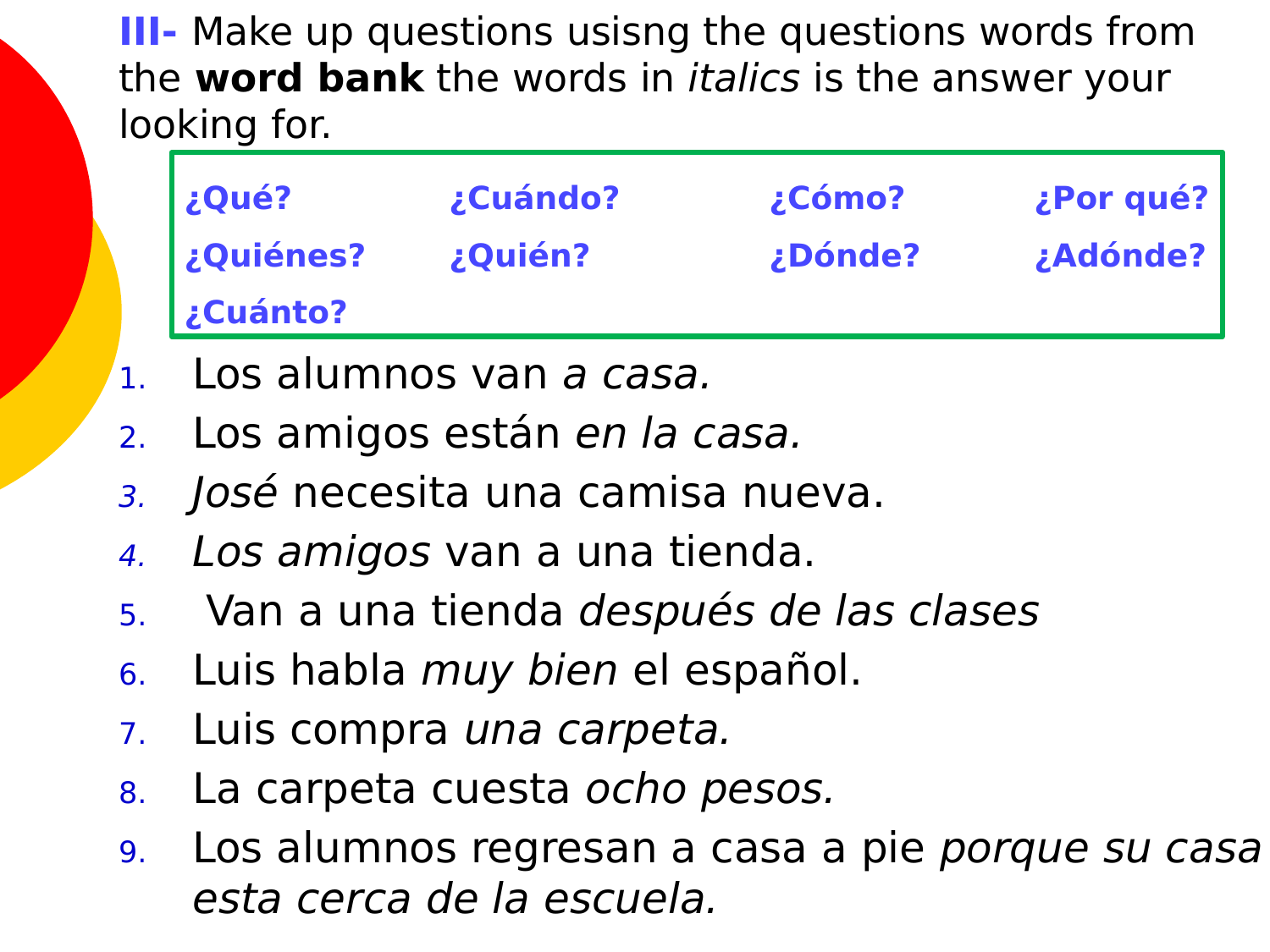

III- Make up questions usisng the questions words from the word bank the words in italics is the answer your looking for.

Los alumnos van a casa.
Los amigos están en la casa.
José necesita una camisa nueva.
Los amigos van a una tienda.
 Van a una tienda después de las clases
Luis habla muy bien el español.
Luis compra una carpeta.
La carpeta cuesta ocho pesos.
Los alumnos regresan a casa a pie porque su casa esta cerca de la escuela.
¿Qué?		 ¿Cuándo?	       ¿Cómo? 	        ¿Por qué?
¿Quiénes? 	 ¿Quién?	       ¿Dónde?	        ¿Adónde?
¿Cuánto?